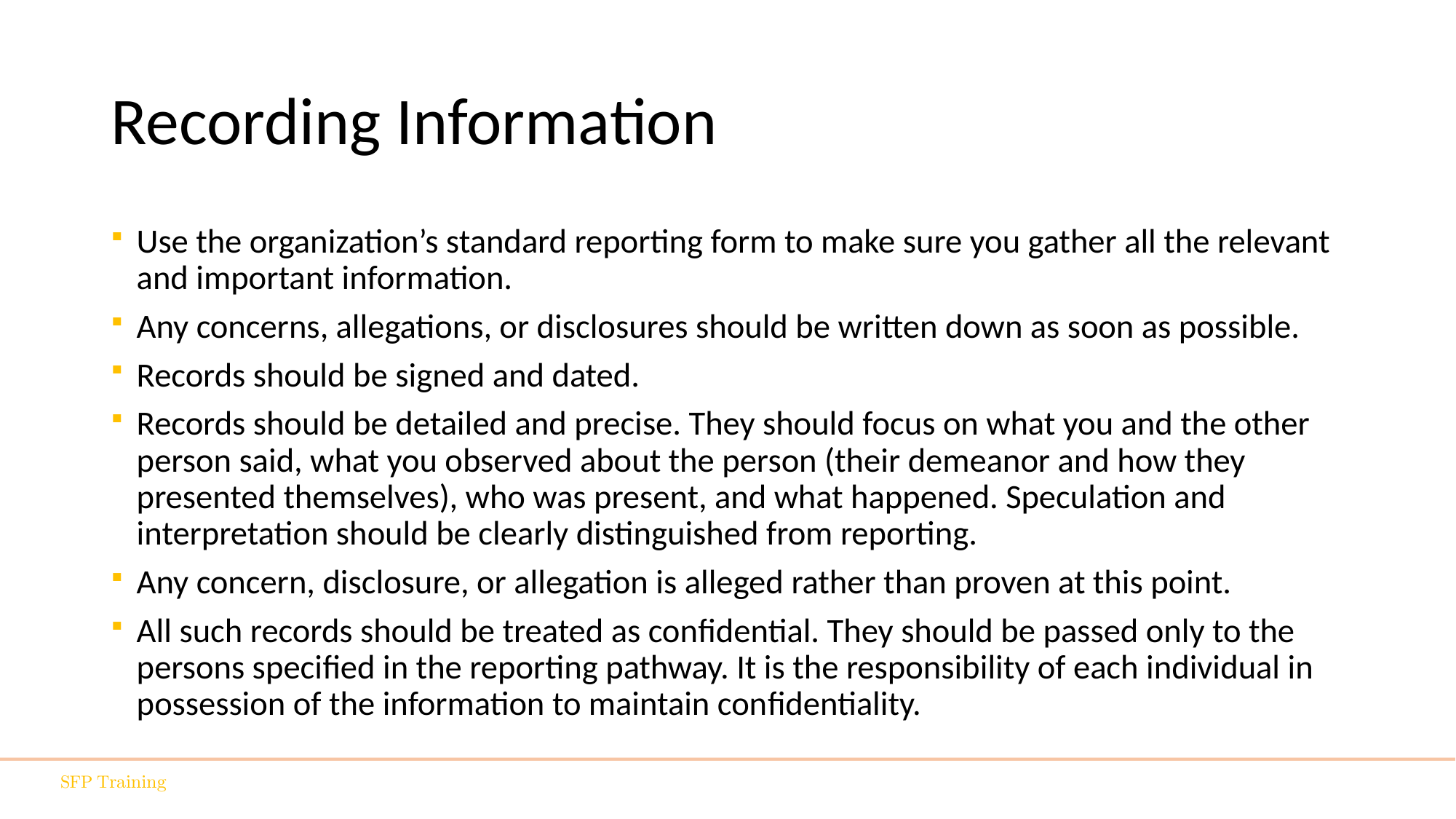

# Recording Information
Use the organization’s standard reporting form to make sure you gather all the relevant and important information.
Any concerns, allegations, or disclosures should be written down as soon as possible.
Records should be signed and dated.
Records should be detailed and precise. They should focus on what you and the other person said, what you observed about the person (their demeanor and how they presented themselves), who was present, and what happened. Speculation and interpretation should be clearly distinguished from reporting.
Any concern, disclosure, or allegation is alleged rather than proven at this point.
All such records should be treated as conﬁdential. They should be passed only to the persons speciﬁed in the reporting pathway. It is the responsibility of each individual in possession of the information to maintain conﬁdentiality.
SFP Training